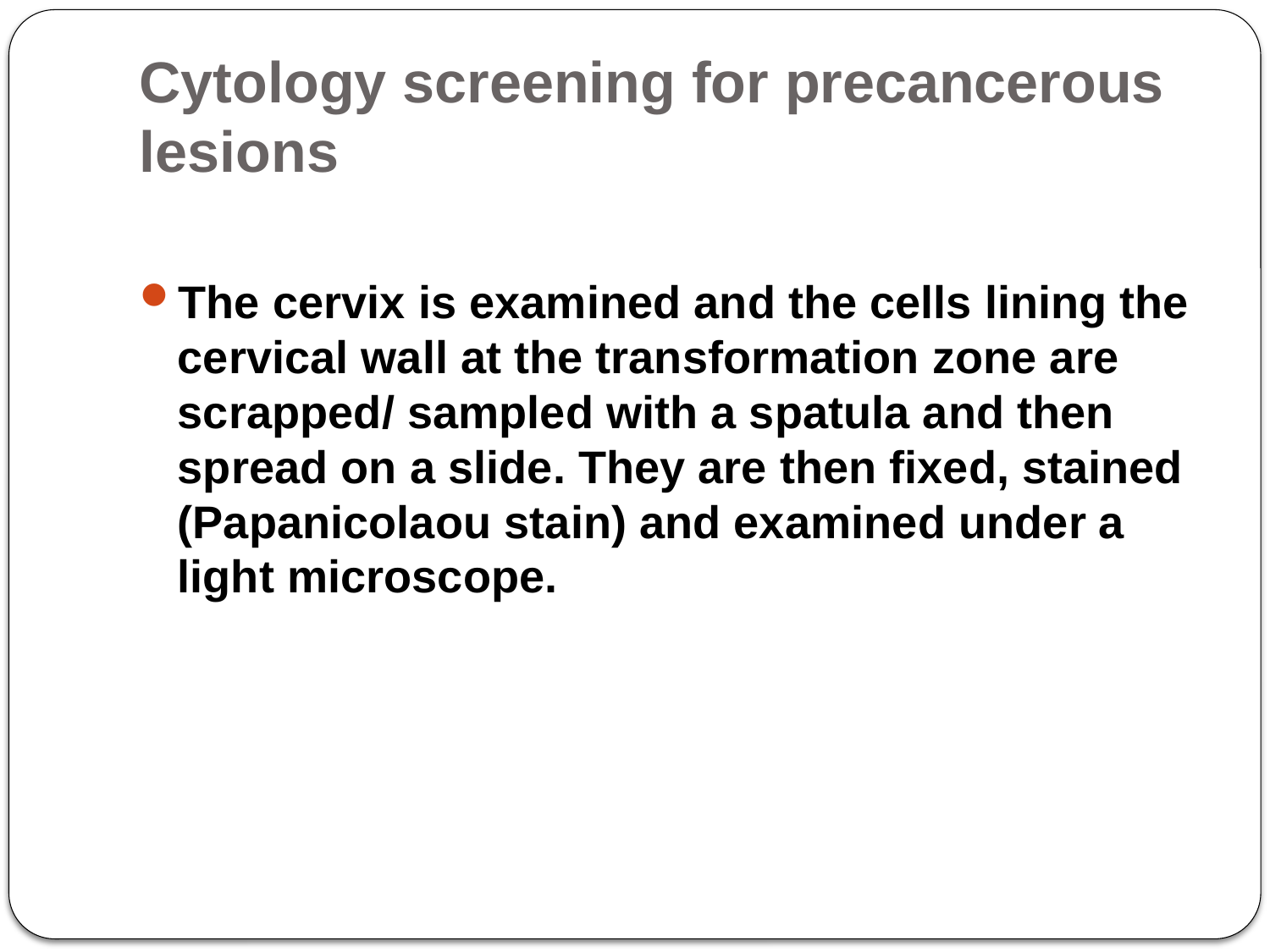

# Cytology screening for precancerous lesions

The cervix is examined and the cells lining the cervical wall at the transformation zone are scrapped/ sampled with a spatula and then spread on a slide. They are then fixed, stained (Papanicolaou stain) and examined under a light microscope.